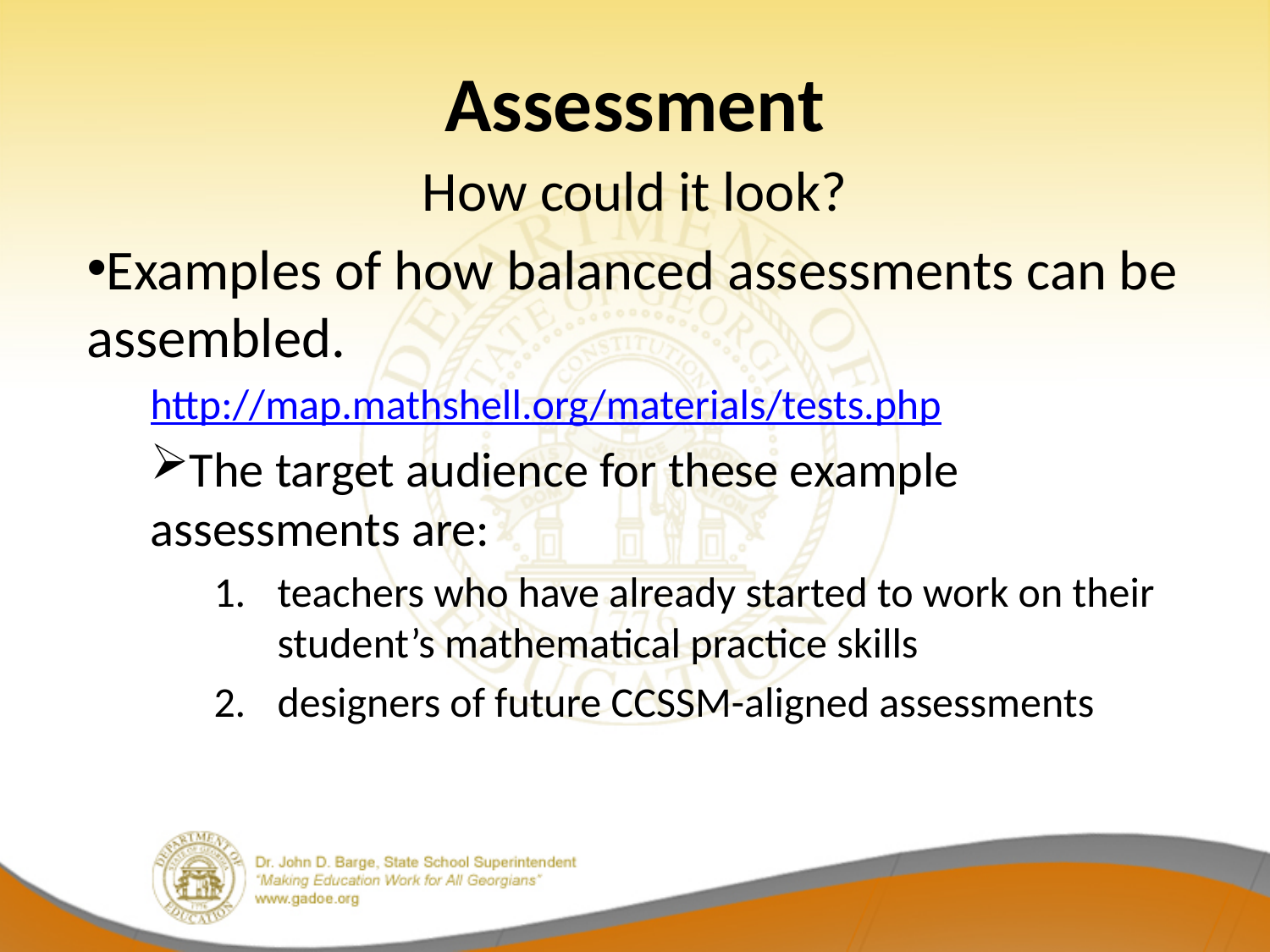

# Assessment
How could it look?
Examples of how balanced assessments can be assembled.
http://map.mathshell.org/materials/tests.php
The target audience for these example assessments are:
teachers who have already started to work on their student’s mathematical practice skills
designers of future CCSSM-aligned assessments